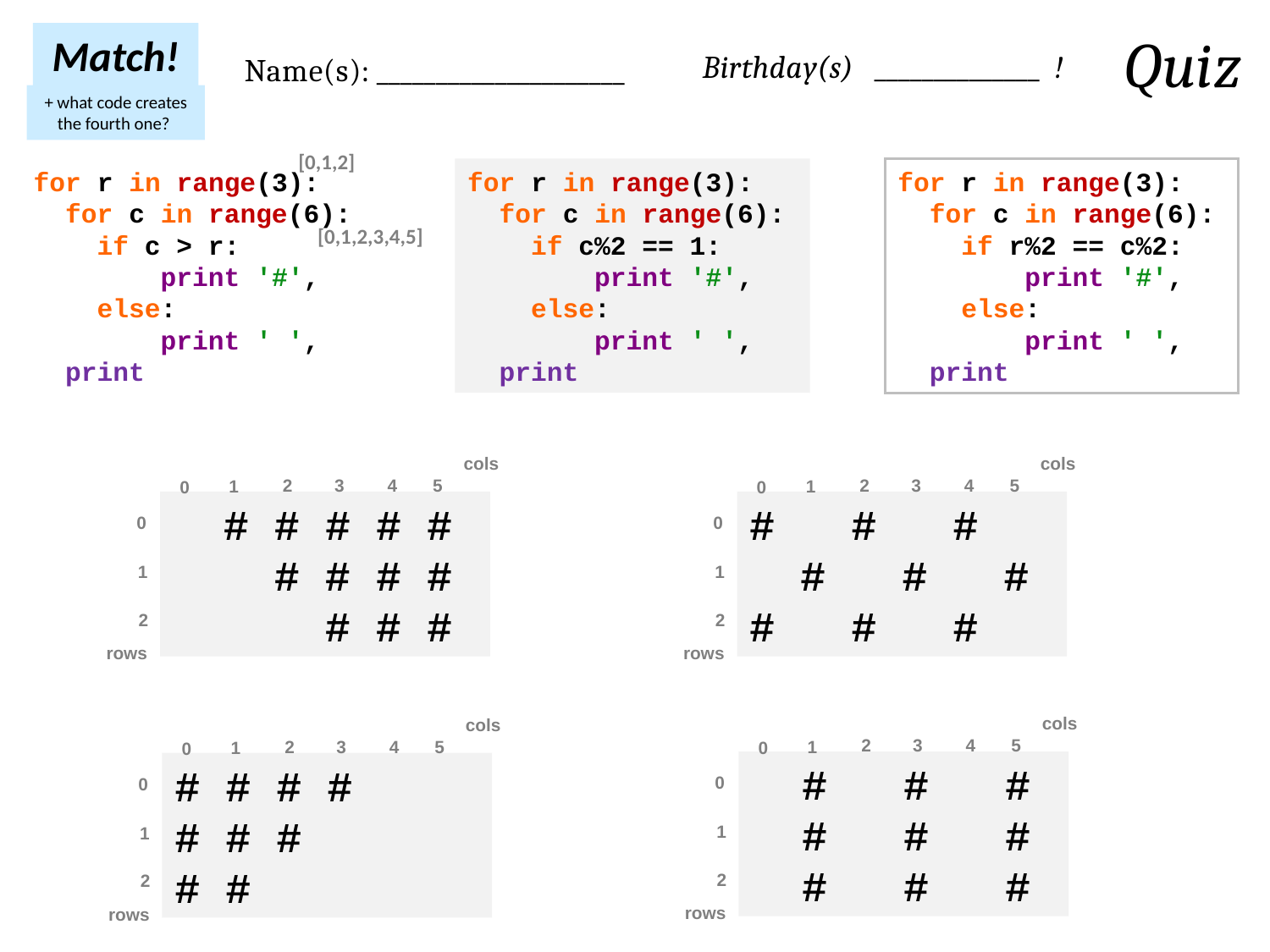

Quiz
Match!
+ what code creates the fourth one?
Birthday(s)   ______________  !
Name(s): _____________________
[0,1,2]
for r in range(3):
  for c in range(6):
    if c%2 == 1:
        print '#',
    else:
        print ' ',
  print
for r in range(3):
  for c in range(6):
    if r%2 == c%2:
        print '#',
    else:
        print ' ',
  print
for r in range(3):
  for c in range(6):
    if c > r:
        print '#',
    else:
        print ' ',
  print
[0,1,2,3,4,5]
cols
cols
2
3
4
5
2
3
4
5
1
1
0
0
#   #   #
  #   #   #
#   #   #
  # # # # #
    # # # #
      # # #
0
0
1
1
2
2
rows
rows
cols
cols
2
3
4
5
1
2
3
4
5
0
1
0
  #   #   #
  #   #   #
  #   #   #
# # # #
# # #
# #
0
0
1
1
2
2
rows
rows